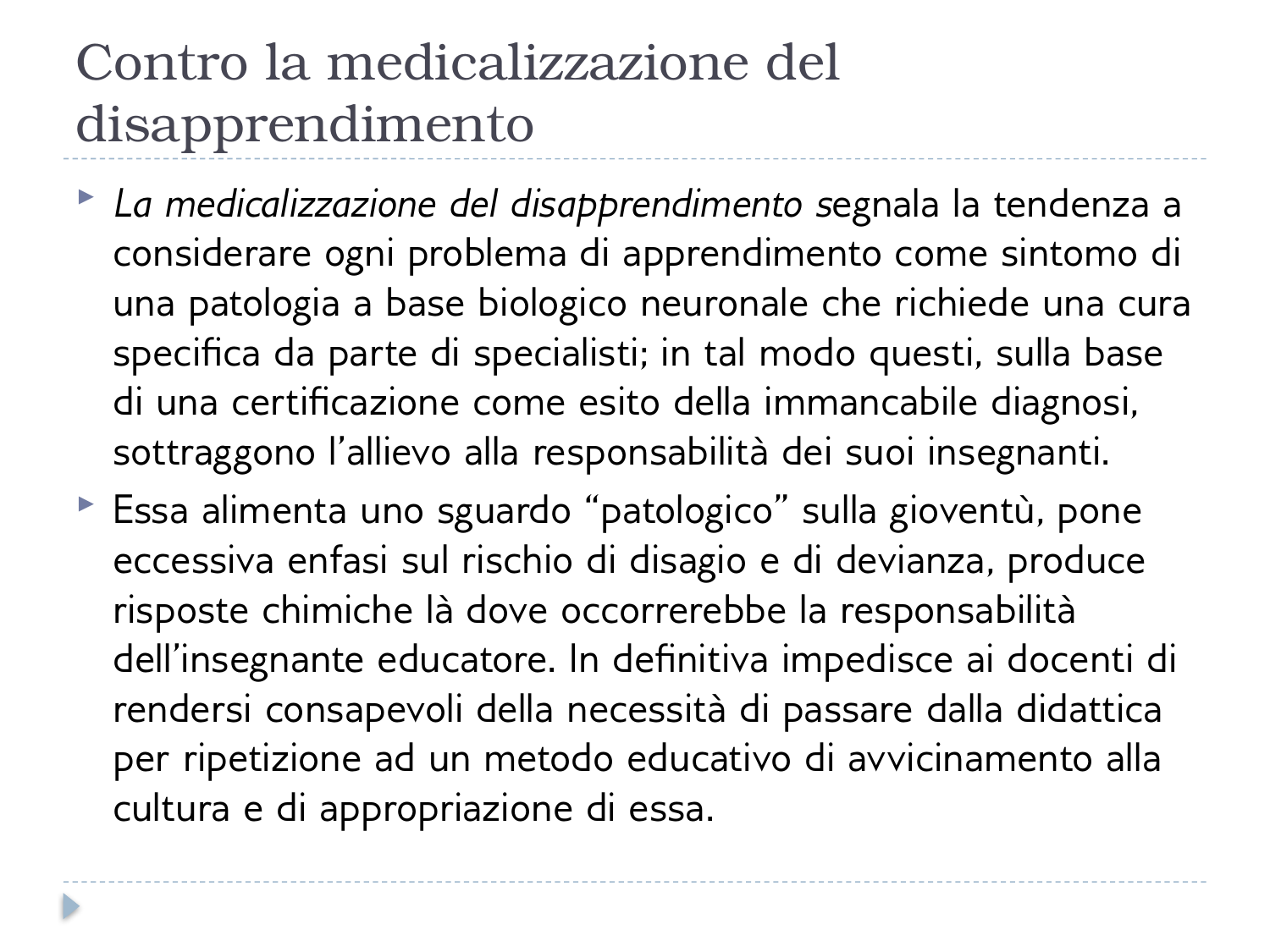

# Contro la medicalizzazione del disapprendimento
La medicalizzazione del disapprendimento segnala la tendenza a considerare ogni problema di apprendimento come sintomo di una patologia a base biologico neuronale che richiede una cura specifica da parte di specialisti; in tal modo questi, sulla base di una certificazione come esito della immancabile diagnosi, sottraggono l’allievo alla responsabilità dei suoi insegnanti.
Essa alimenta uno sguardo “patologico” sulla gioventù, pone eccessiva enfasi sul rischio di disagio e di devianza, produce risposte chimiche là dove occorrerebbe la responsabilità dell’insegnante educatore. In definitiva impedisce ai docenti di rendersi consapevoli della necessità di passare dalla didattica per ripetizione ad un metodo educativo di avvicinamento alla cultura e di appropriazione di essa.